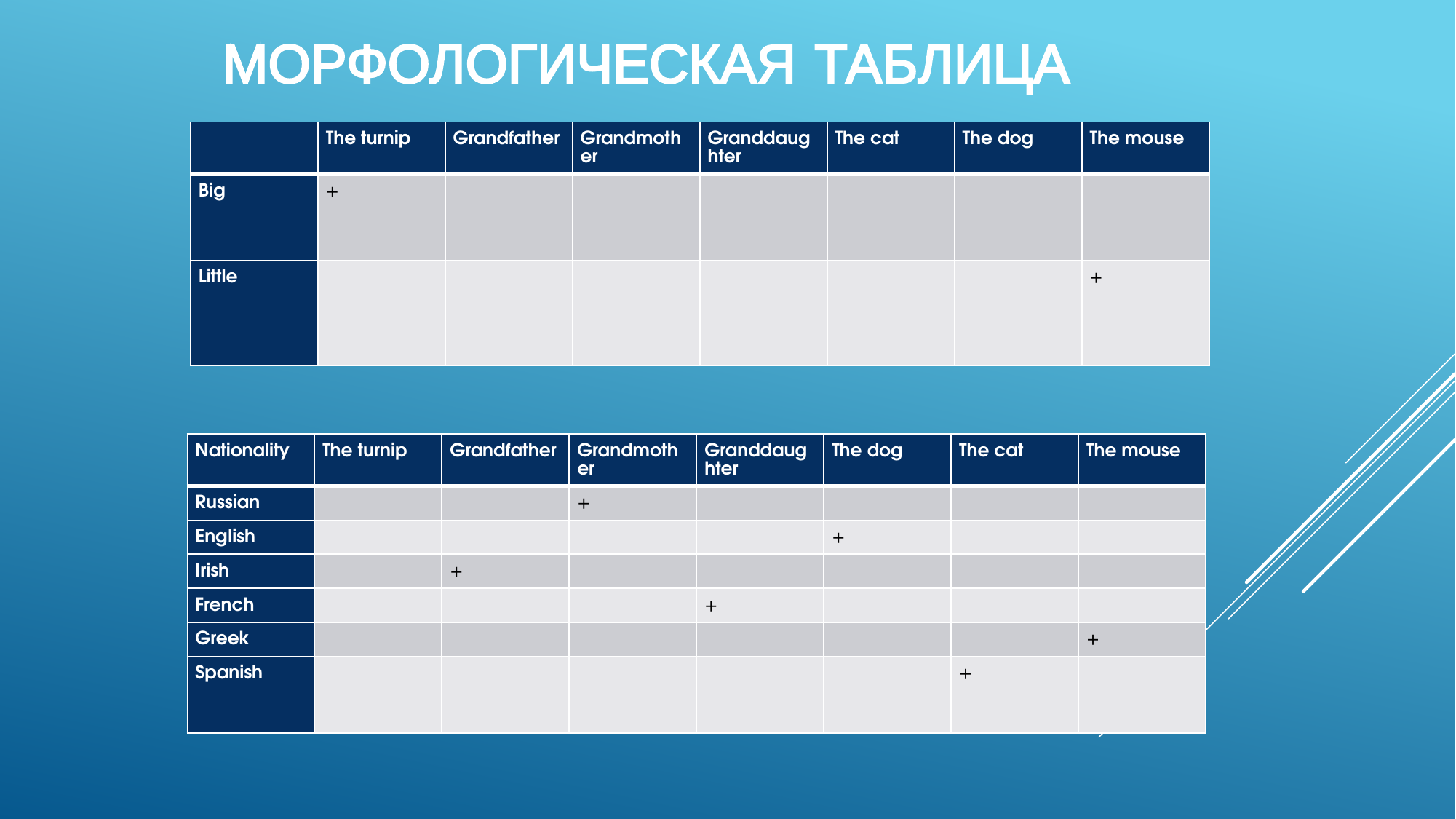

# Морфологическая таблица
|  | The turnip | Grandfather | Grandmother | Granddaughter | The cat | The dog | The mouse |
| --- | --- | --- | --- | --- | --- | --- | --- |
| Big | + |  |  |  |  |  |  |
| Little |  |  |  |  |  |  | + |
| Nationality | The turnip | Grandfather | Grandmother | Granddaughter | The dog | The cat | The mouse |
| --- | --- | --- | --- | --- | --- | --- | --- |
| Russian |  |  | + |  |  |  |  |
| English |  |  |  |  | + |  |  |
| Irish |  | + |  |  |  |  |  |
| French |  |  |  | + |  |  |  |
| Greek |  |  |  |  |  |  | + |
| Spanish |  |  |  |  |  | + |  |